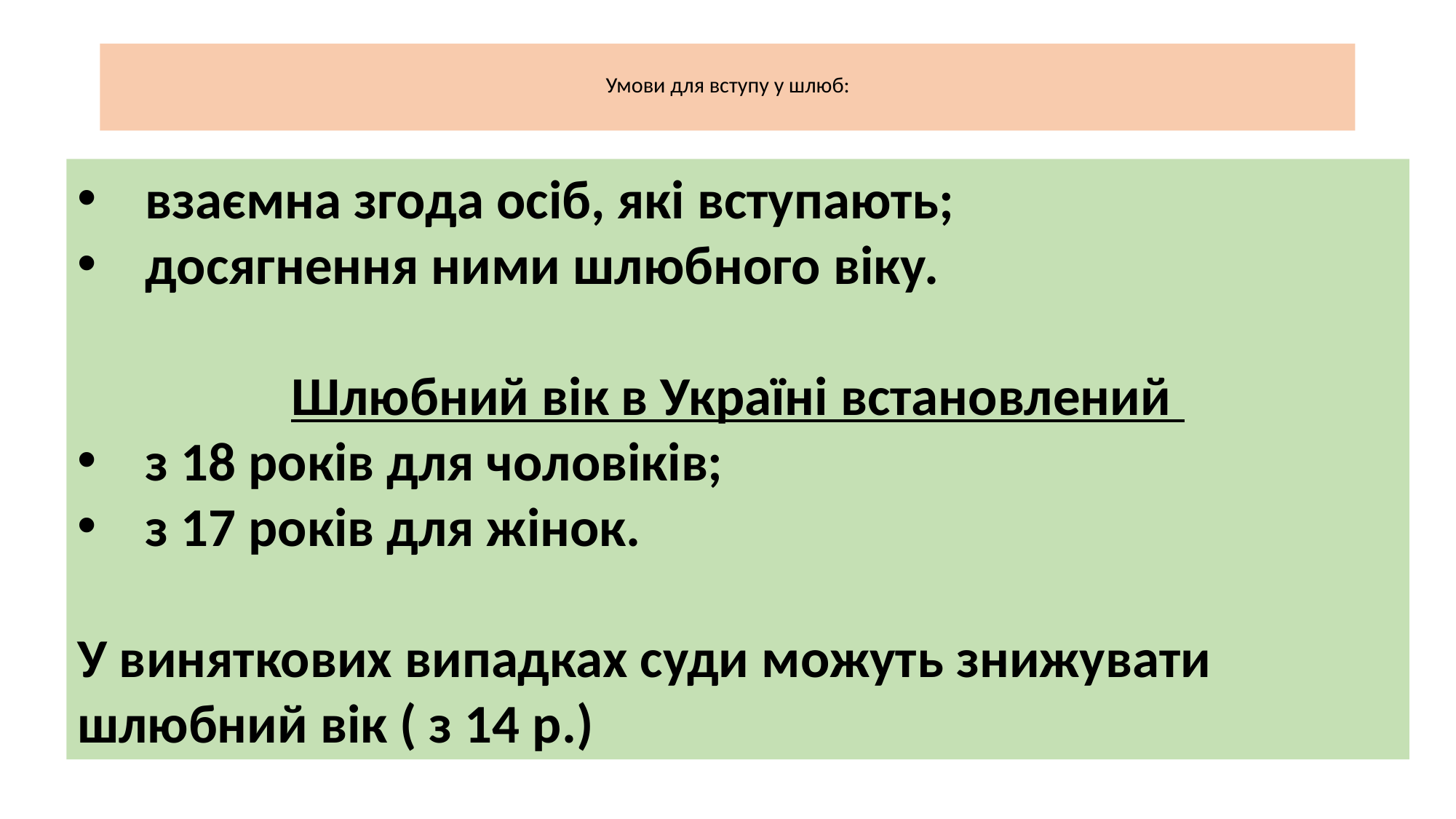

# Умови для вступу у шлюб:
взаємна згода осіб, які вступають;
досягнення ними шлюбного віку.

Шлюбний вік в Україні встановлений
з 18 років для чоловіків;
з 17 років для жінок.

У виняткових випадках суди можуть знижувати шлюбний вік ( з 14 р.)